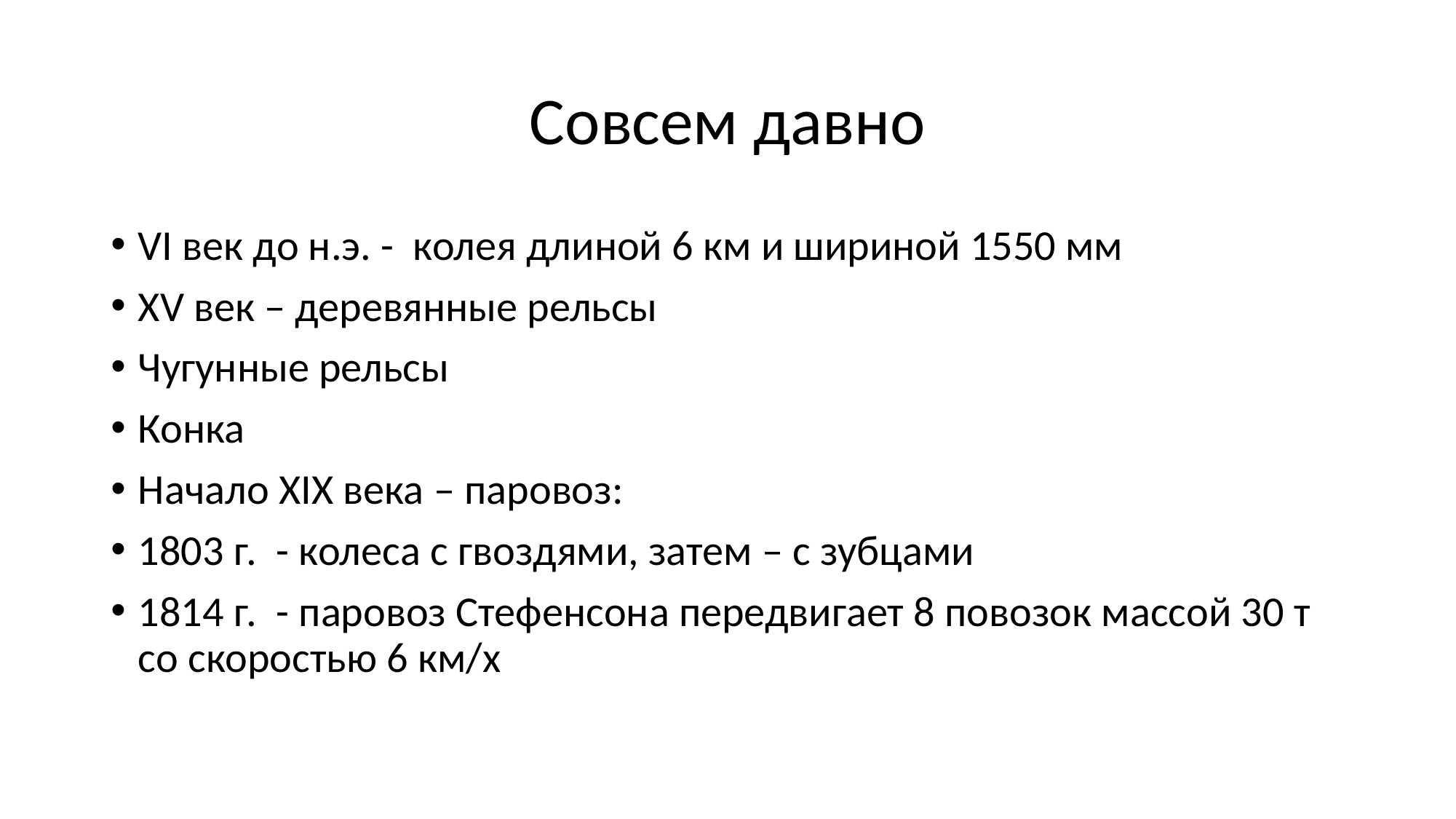

# Совсем давно
VI век до н.э. -  колея длиной 6 км и шириной 1550 мм
XV век – деревянные рельсы
Чугунные рельсы
Конка
Начало XIX века – паровоз:
1803 г.  - колеса с гвоздями, затем – с зубцами
1814 г.  - паровоз Стефенсона передвигает 8 повозок массой 30 т со скоростью 6 км/x